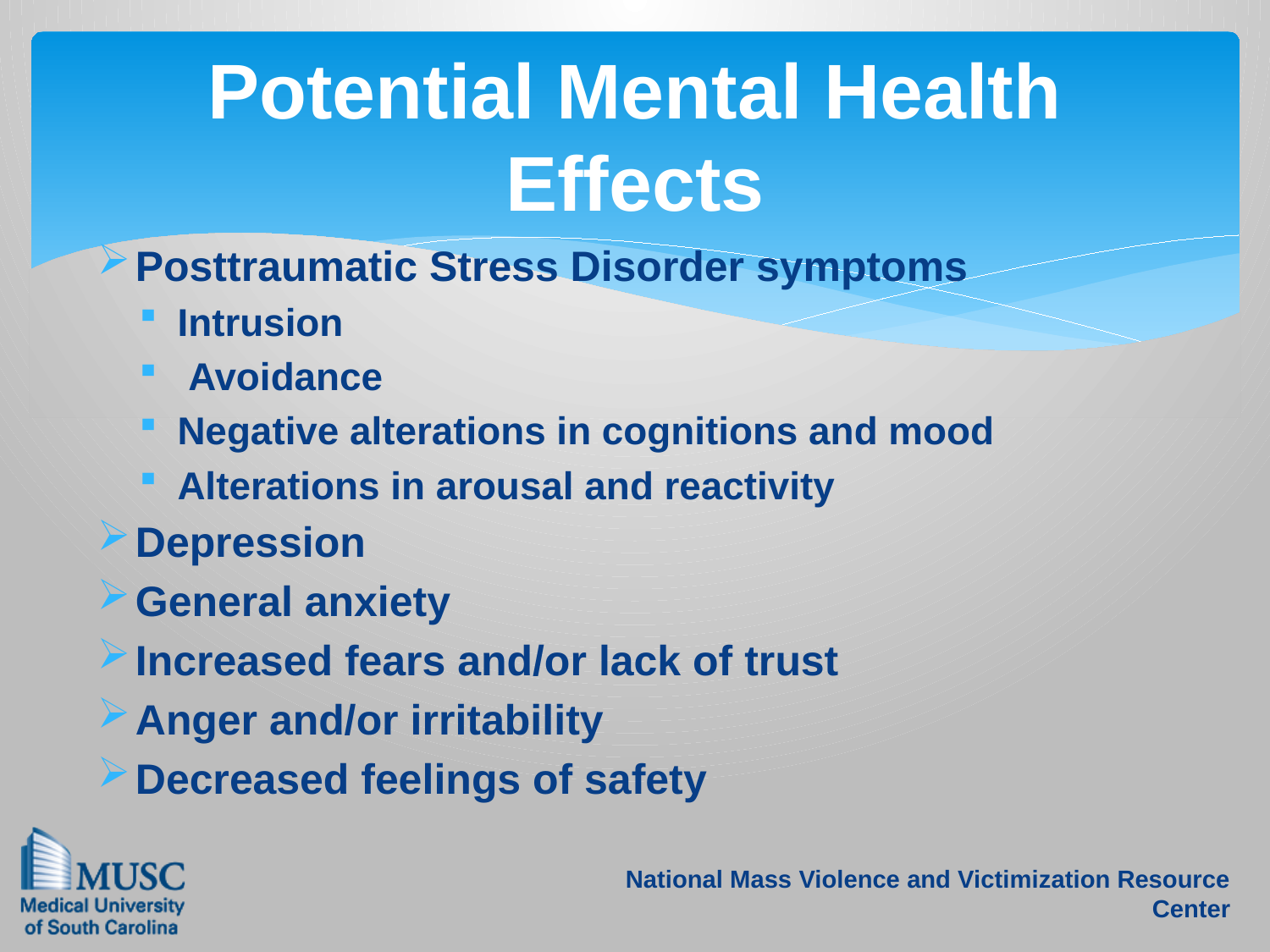

# Potential Mental Health Effects
Posttraumatic Stress Disorder symptoms
Intrusion
 Avoidance
Negative alterations in cognitions and mood
Alterations in arousal and reactivity
Depression
General anxiety
Increased fears and/or lack of trust
Anger and/or irritability
Decreased feelings of safety

National Mass Violence and Victimization Resource Center